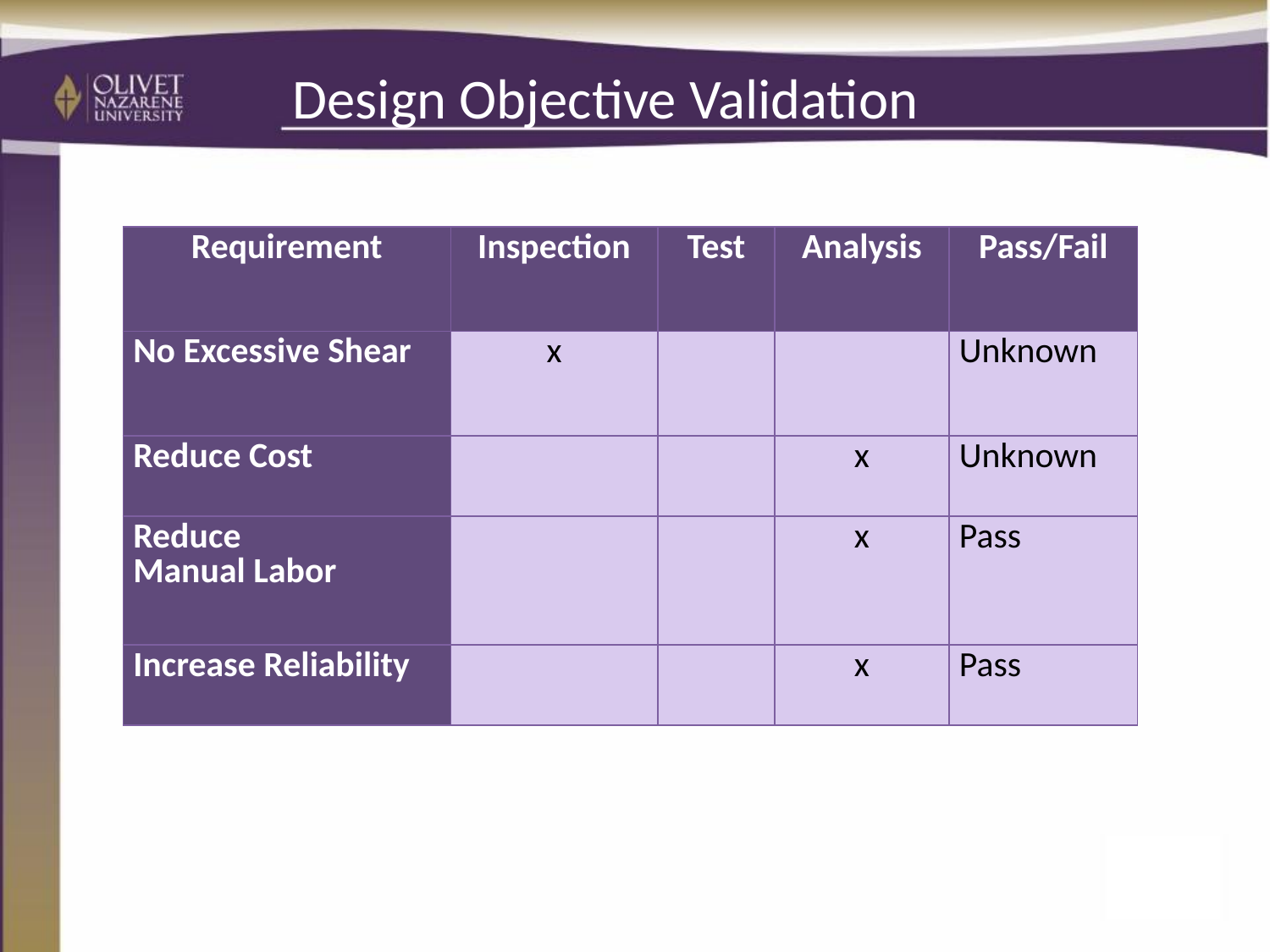

# Design Objective Validation
| Requirement​ | Inspection​ | Test​ | Analysis​ | Pass/Fail​ |
| --- | --- | --- | --- | --- |
| No Excessive Shear​ | x​ | ​ | ​ | Unknown​ |
| Reduce Cost​ | ​ | ​ | x​ | Unknown​ |
| Reduce Manual Labor​ | ​ | ​ | x​ | Pass​ |
| Increase Reliability​ | ​ | ​ | x​ | Pass​ |